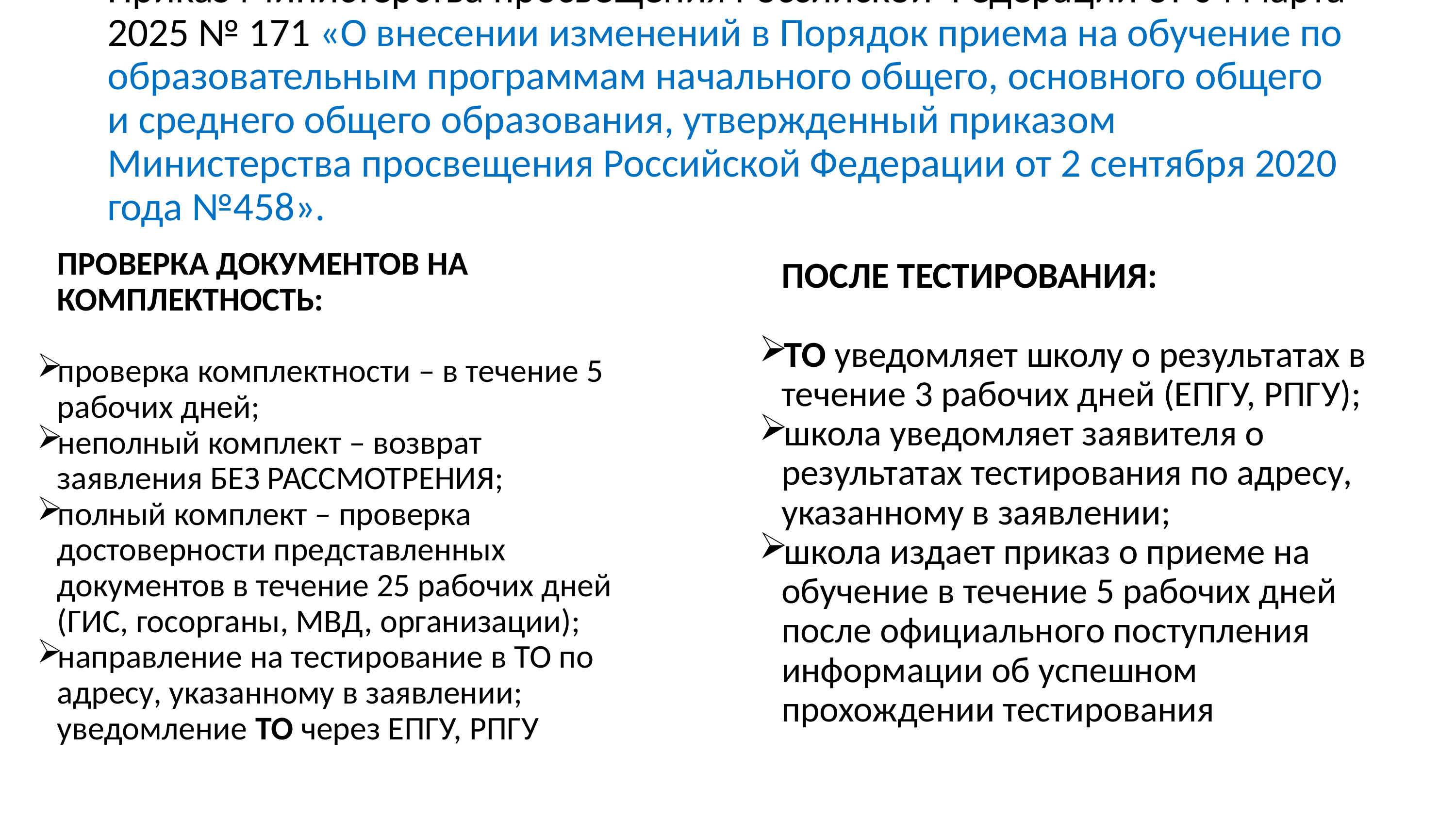

# Приказ Министерства просвещения Российской Федерации от 04 марта 2025 № 171 «О внесении изменений в Порядок приема на обучение по образовательным программам начального общего, основного общего и среднего общего образования, утвержденный приказом Министерства просвещения Российской Федерации от 2 сентября 2020 года №458».
ПРОВЕРКА ДОКУМЕНТОВ НА КОМПЛЕКТНОСТЬ:

проверка комплектности – в течение 5 рабочих дней;
неполный комплект – возврат заявления БЕЗ РАССМОТРЕНИЯ;
полный комплект – проверка достоверности представленных документов в течение 25 рабочих дней (ГИС, госорганы, МВД, организации);
направление на тестирование в ТО по адресу, указанному в заявлении; уведомление ТО через ЕПГУ, РПГУ
ПОСЛЕ ТЕСТИРОВАНИЯ:

ТО уведомляет школу о результатах в течение 3 рабочих дней (ЕПГУ, РПГУ);
школа уведомляет заявителя о результатах тестирования по адресу, указанному в заявлении;
школа издает приказ о приеме на обучение в течение 5 рабочих дней после официального поступления информации об успешном прохождении тестирования